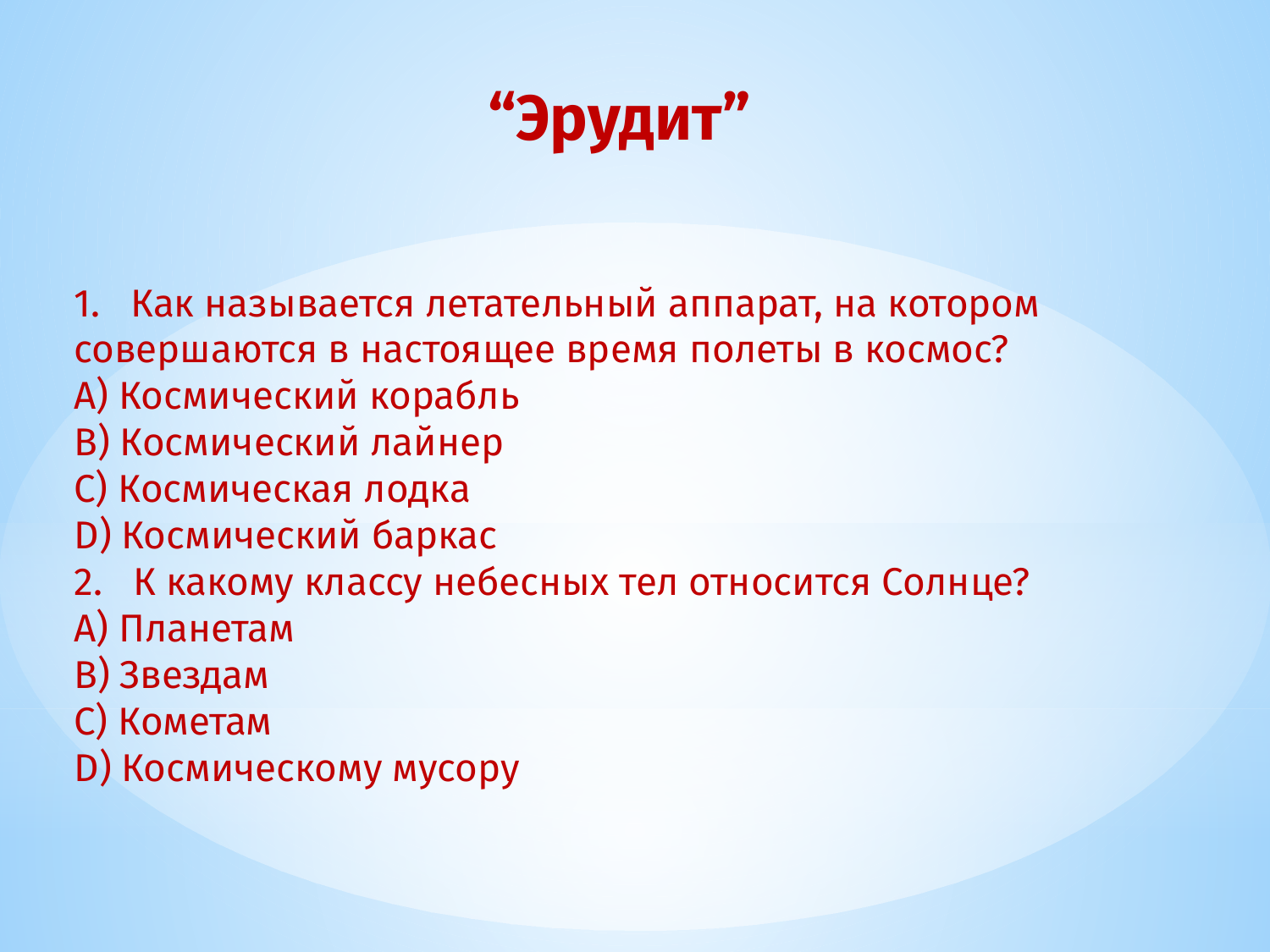

# “Эрудит”

1.   Как называется летательный аппарат, на котором совершаются в настоящее время полеты в космос?
А) Космический корабль
B) Космический лайнер
С) Космическая лодка
D) Космический баркас
2.   К какому классу небесных тел относится Солнце?
А) Планетам
B) Звездам
С) Кометам
D) Космическому мусору